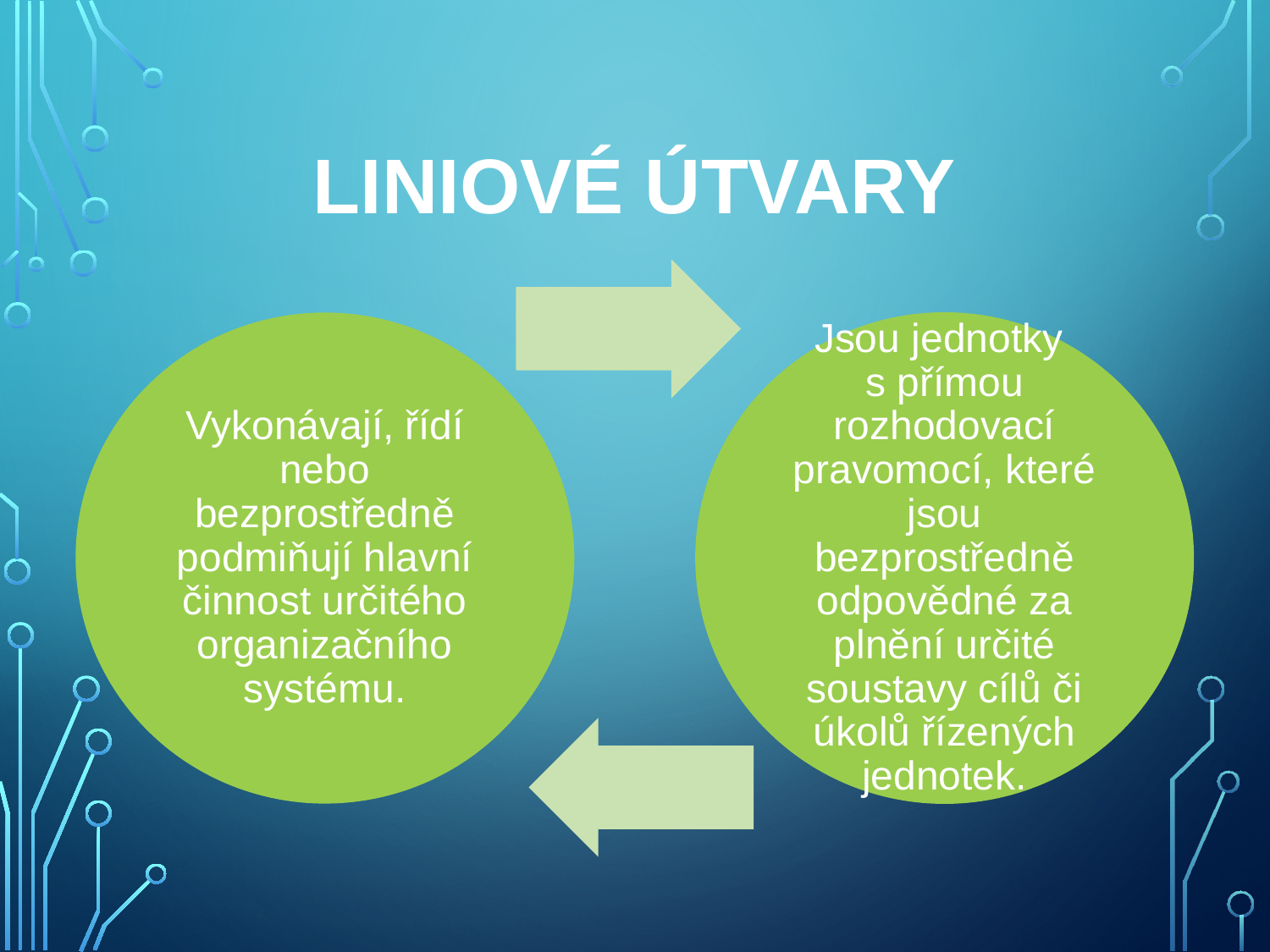

# LINIOVÉ ÚTVARY
Vykonávají, řídí nebo bezprostředně podmiňují hlavní činnost určitého organizačního systému.

Jsou jednotky
s přímou rozhodovací pravomocí, které jsou bezprostředně odpovědné za plnění určité soustavy cílů či úkolů řízených jednotek.